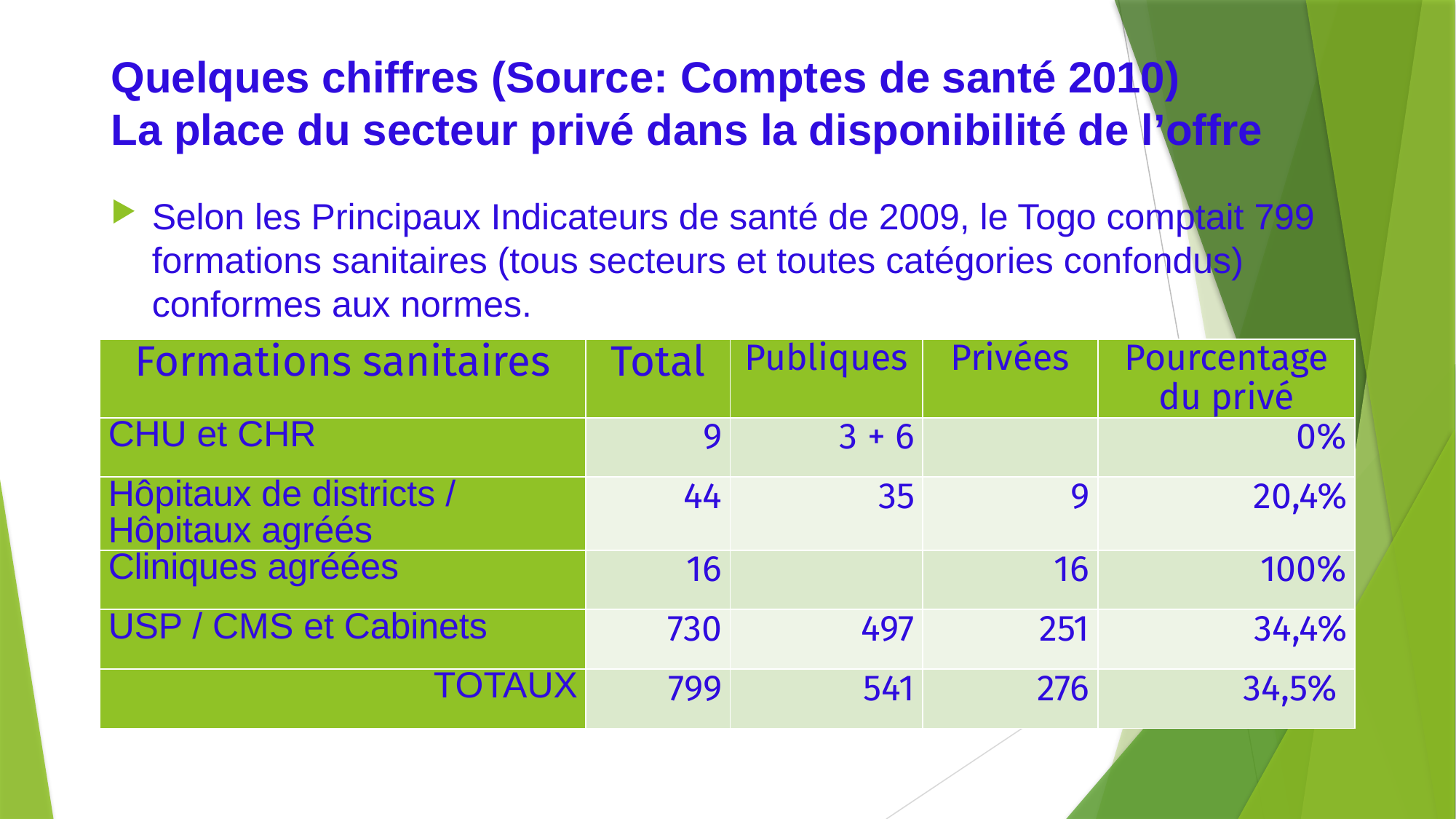

# Quelques chiffres (Source: Comptes de santé 2010) La place du secteur privé dans la disponibilité de l’offre
Selon les Principaux Indicateurs de santé de 2009, le Togo comptait 799 formations sanitaires (tous secteurs et toutes catégories confondus) conformes aux normes.

| Formations sanitaires | Total | Publiques | Privées | Pourcentage du privé |
| --- | --- | --- | --- | --- |
| CHU et CHR | 9 | 3 + 6 |  | 0% |
| Hôpitaux de districts / Hôpitaux agréés | 44 | 35 | 9 | 20,4% |
| Cliniques agréées | 16 |  | 16 | 100% |
| USP / CMS et Cabinets | 730 | 497 | 251 | 34,4% |
| TOTAUX | 799 | 541 | 276 | 34,5% |